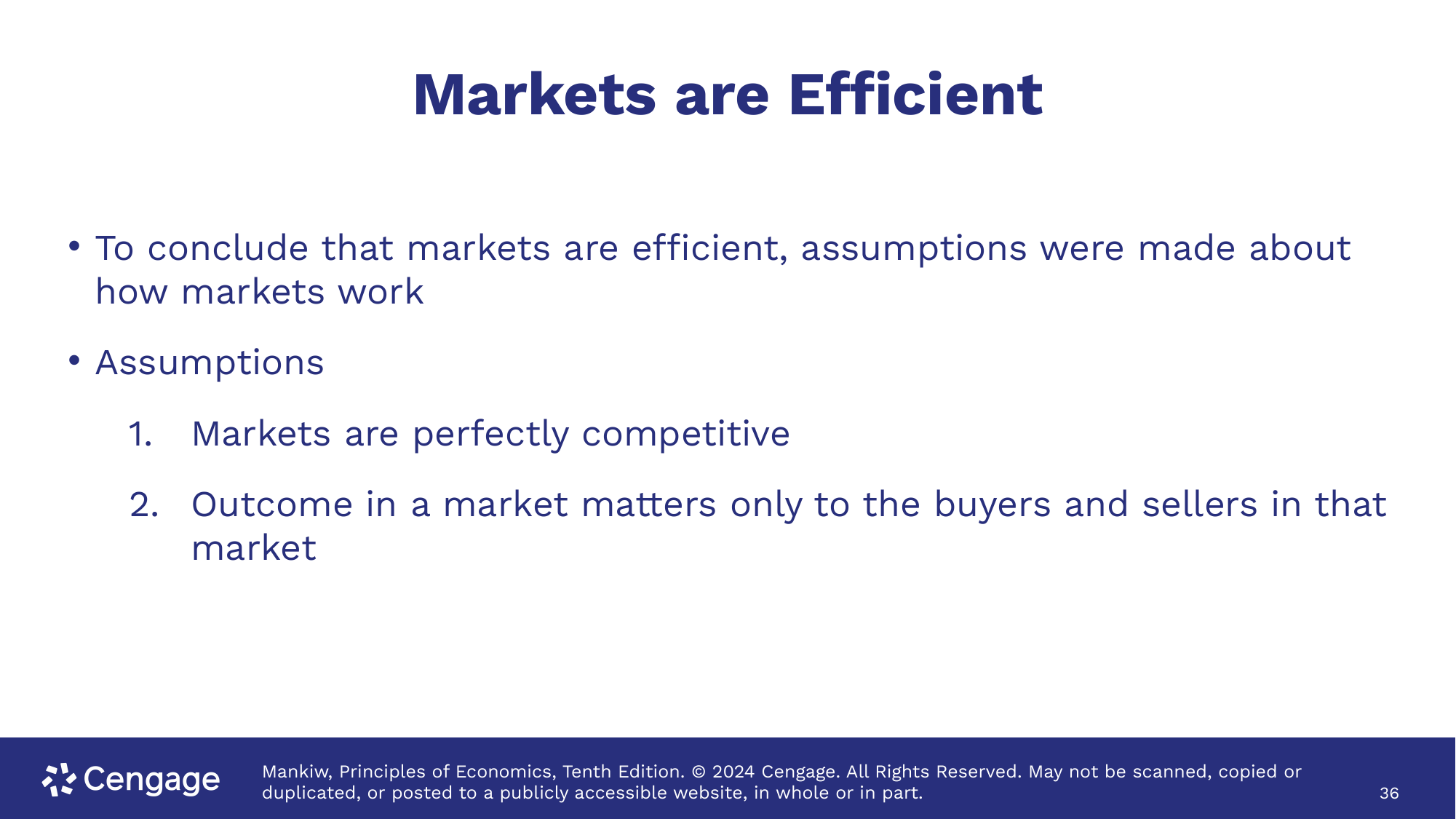

# Markets are Efficient
To conclude that markets are efficient, assumptions were made about how markets work
Assumptions
Markets are perfectly competitive
Outcome in a market matters only to the buyers and sellers in that market